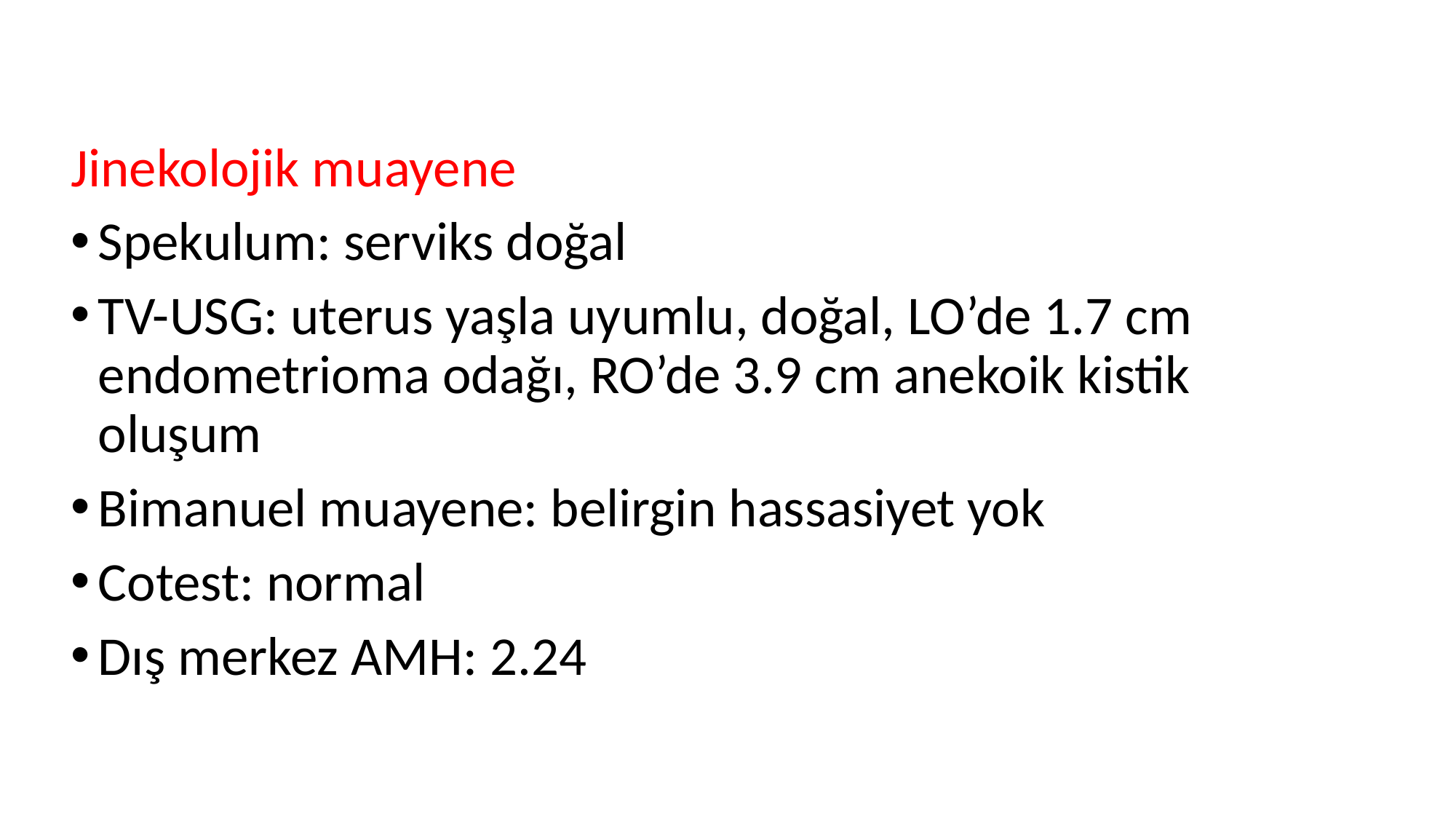

Jinekolojik muayene
Spekulum: serviks doğal
TV-USG: uterus yaşla uyumlu, doğal, LO’de 1.7 cm endometrioma odağı, RO’de 3.9 cm anekoik kistik oluşum
Bimanuel muayene: belirgin hassasiyet yok
Cotest: normal
Dış merkez AMH: 2.24